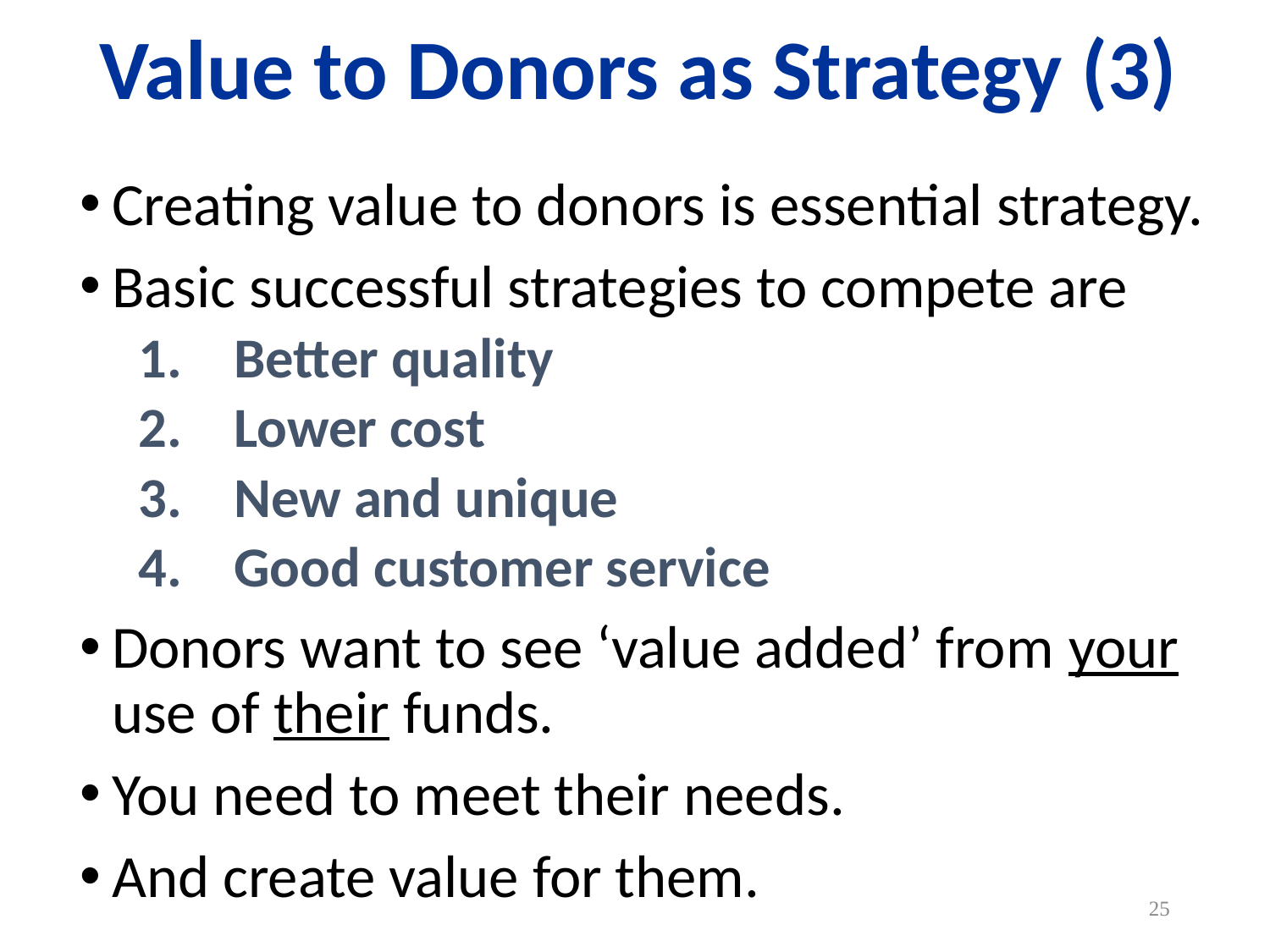

# Value to Donors as Strategy (3)
Creating value to donors is essential strategy.
Basic successful strategies to compete are
Better quality
Lower cost
New and unique
Good customer service
Donors want to see ‘value added’ from your use of their funds.
You need to meet their needs.
And create value for them.
25